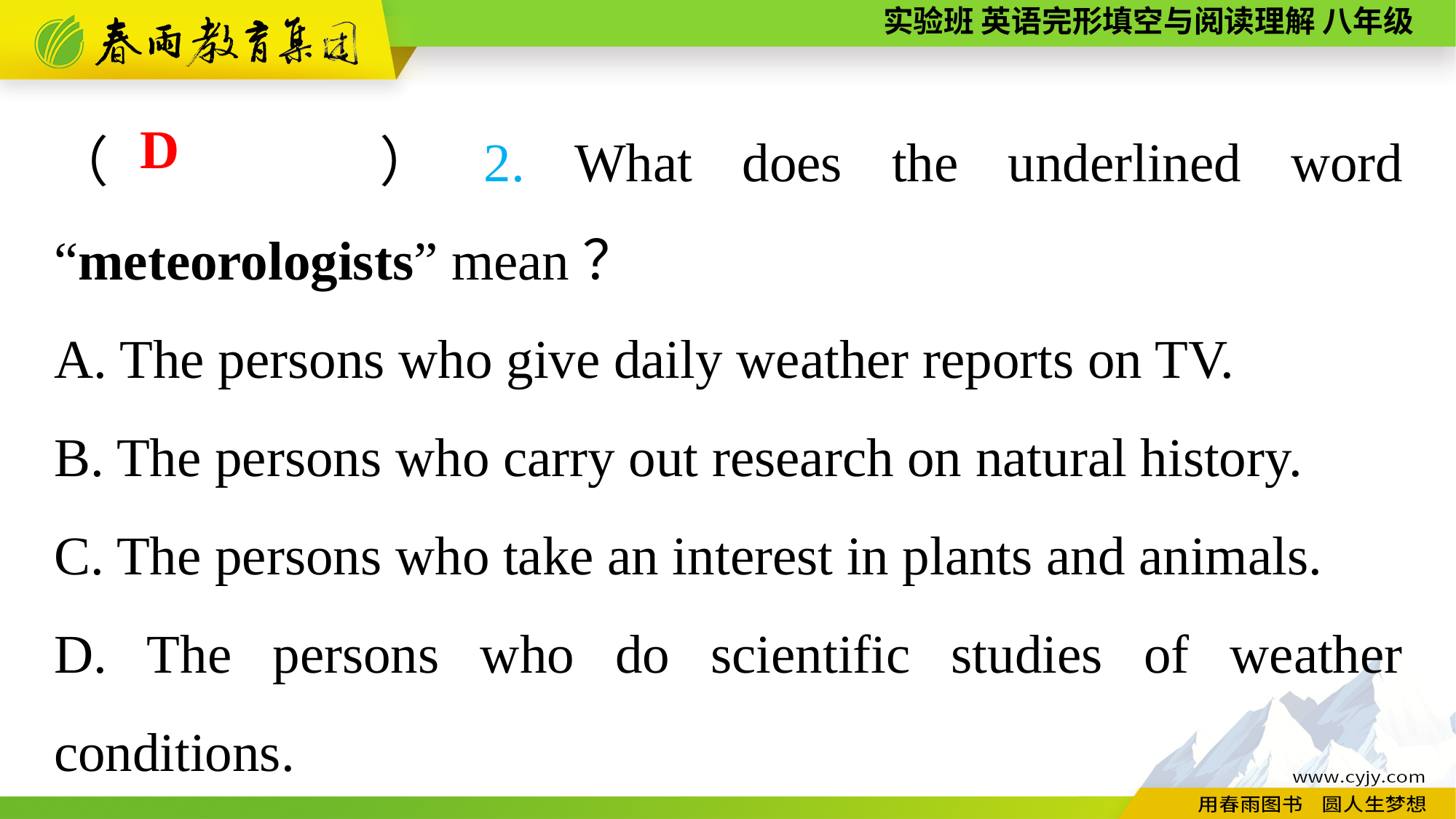

（　   ）2. What does the underlined word “meteorologists” mean？
A. The persons who give daily weather reports on TV.
B. The persons who carry out research on natural history.
C. The persons who take an interest in plants and animals.
D. The persons who do scientific studies of weather conditions.
D